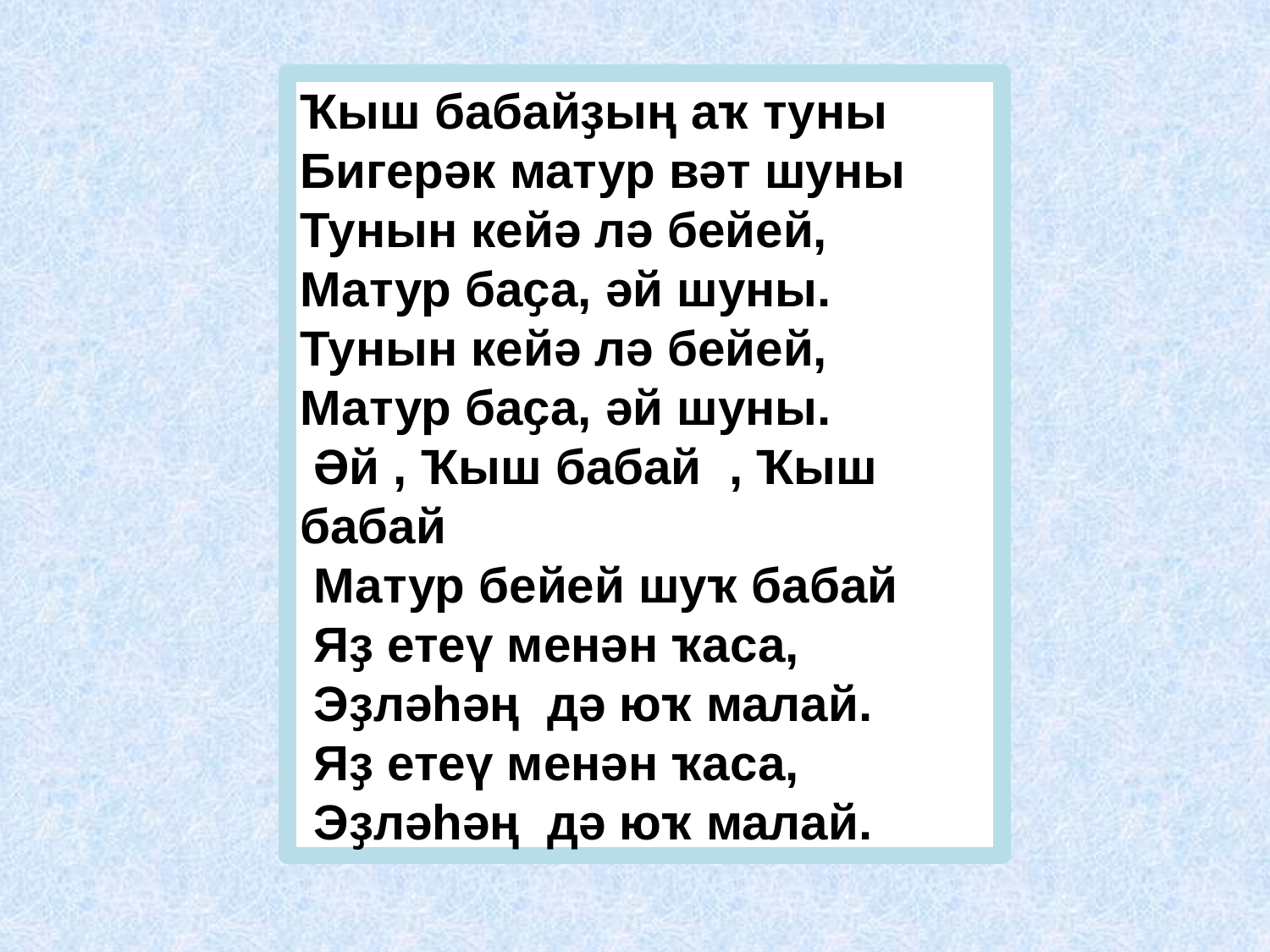

Ҡыш бабайҙың аҡ туны
Бигерәк матур вәт шуны
Тунын кейә лә бейей,
Матур баҫа, әй шуны.
Тунын кейә лә бейей,
Матур баҫа, әй шуны.
 Әй , Ҡыш бабай  , Ҡыш бабай
 Матур бейей шуҡ бабай
 Яҙ етеү менән ҡаса,
 Эҙләһәң  дә юҡ малай.
 Яҙ етеү менән ҡаса,
 Эҙләһәң  дә юҡ малай.